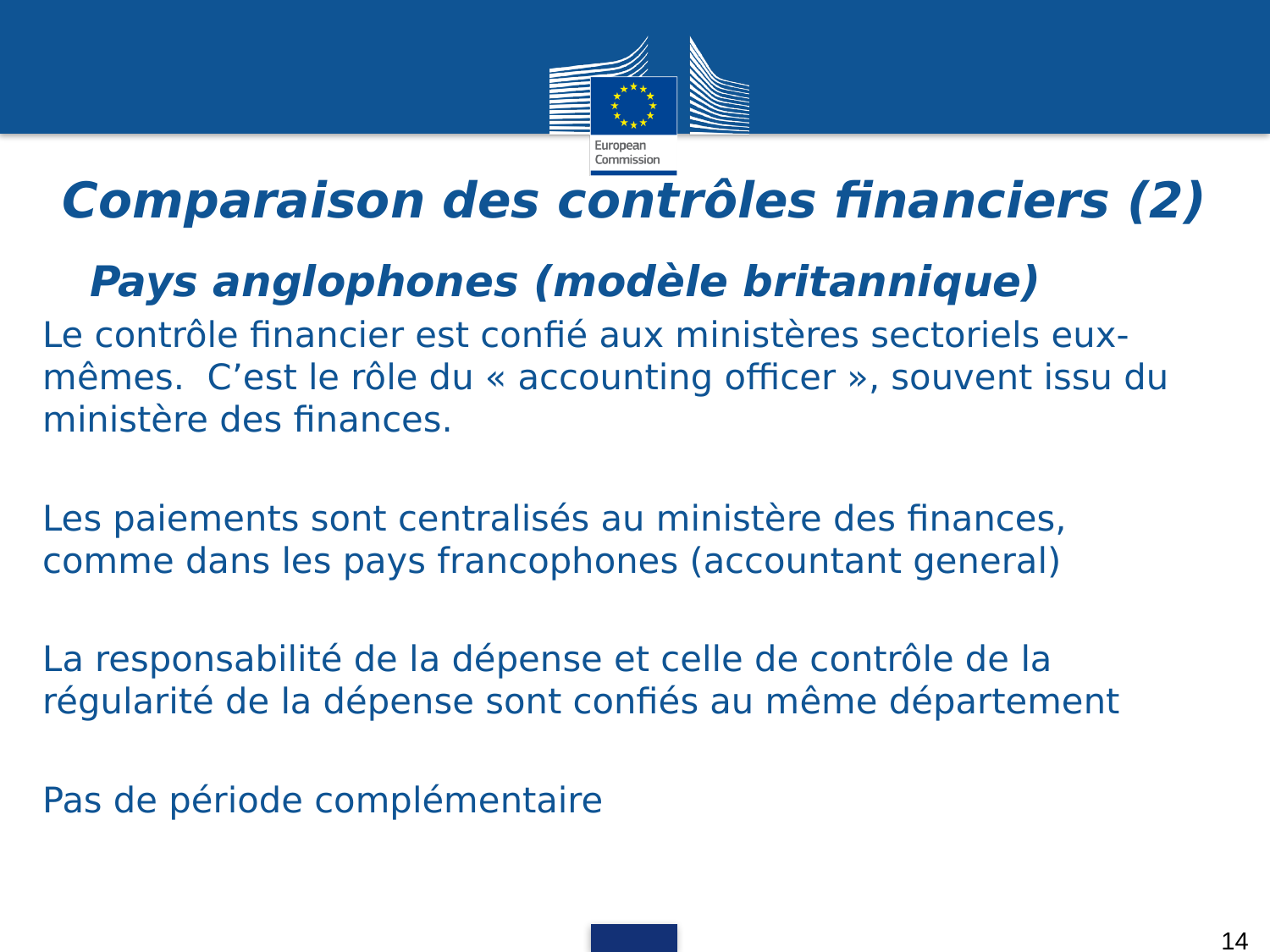

# Comparaison des contrôles financiers (2)
Pays anglophones (modèle britannique)
Le contrôle financier est confié aux ministères sectoriels eux-mêmes.  C’est le rôle du « accounting officer », souvent issu du ministère des finances.

Les paiements sont centralisés au ministère des finances, comme dans les pays francophones (accountant general)

La responsabilité de la dépense et celle de contrôle de la régularité de la dépense sont confiés au même département

Pas de période complémentaire

14